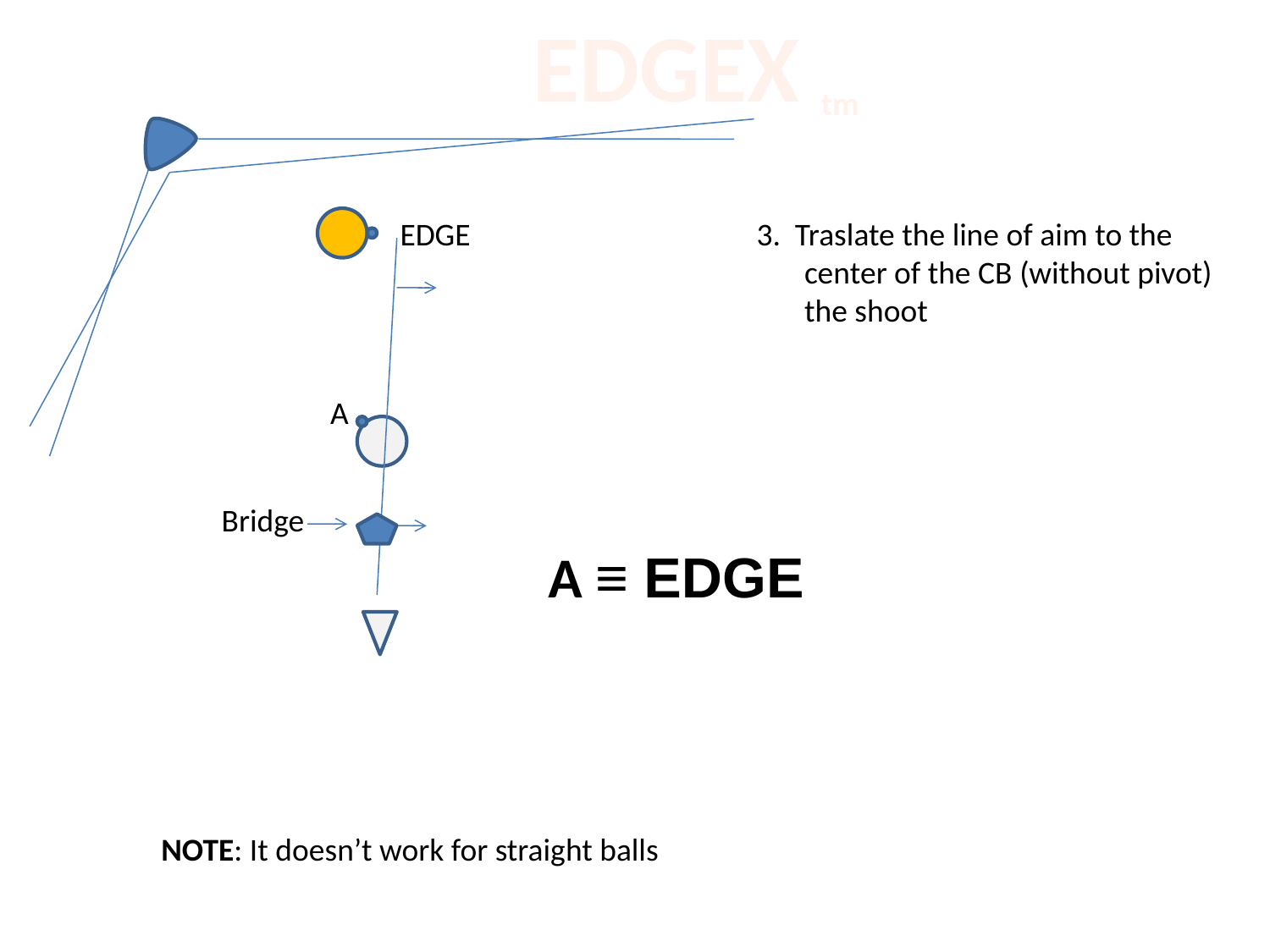

EDGEX tm

EDGE
3.  Traslate the line of aim to the center of the CB (without pivot) the shoot

A

Bridge

A ≡ EDGE

NOTE: It doesn’t work for straight balls